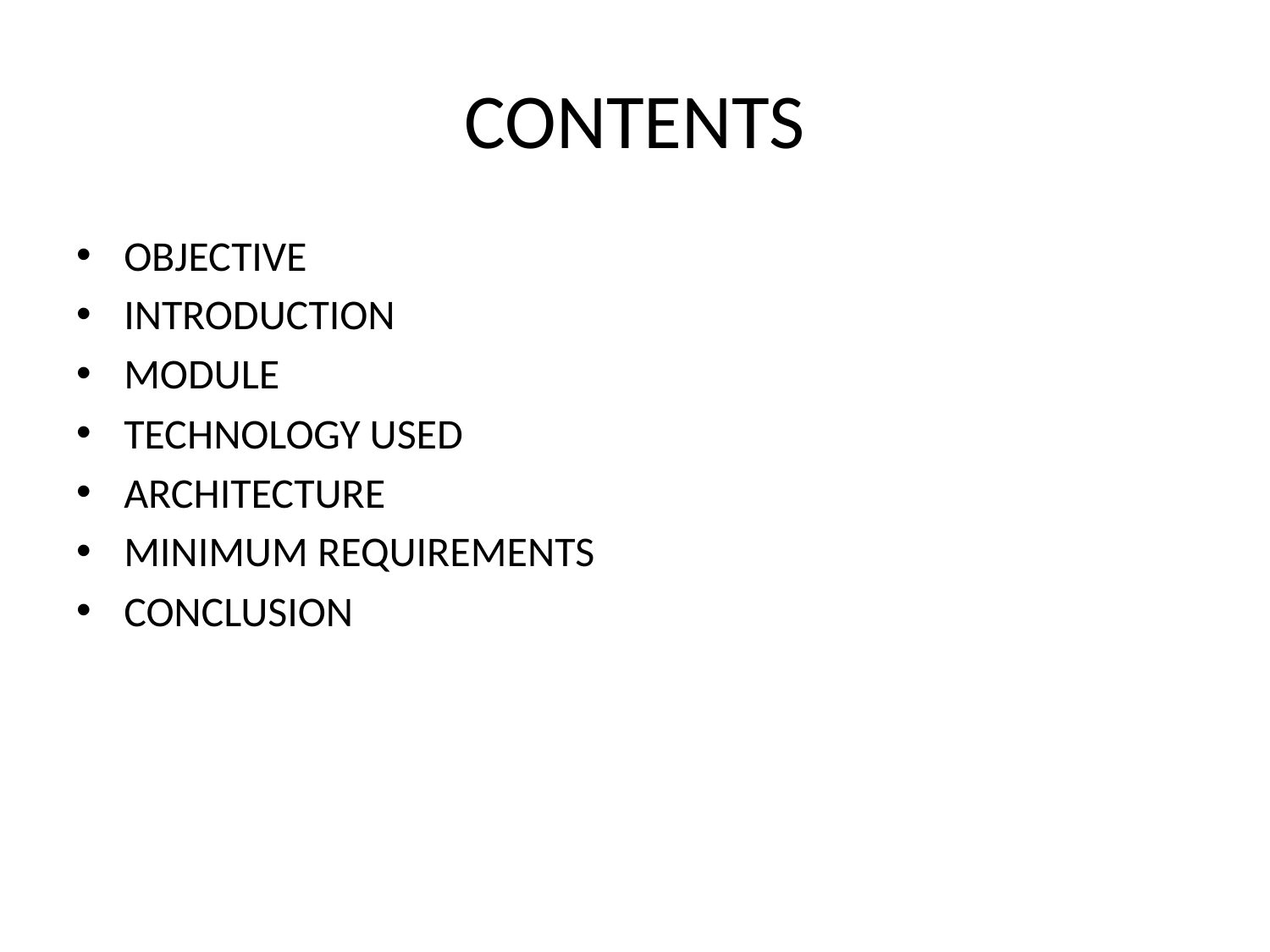

# CONTENTS
OBJECTIVE
INTRODUCTION
MODULE
TECHNOLOGY USED
ARCHITECTURE
MINIMUM REQUIREMENTS
CONCLUSION